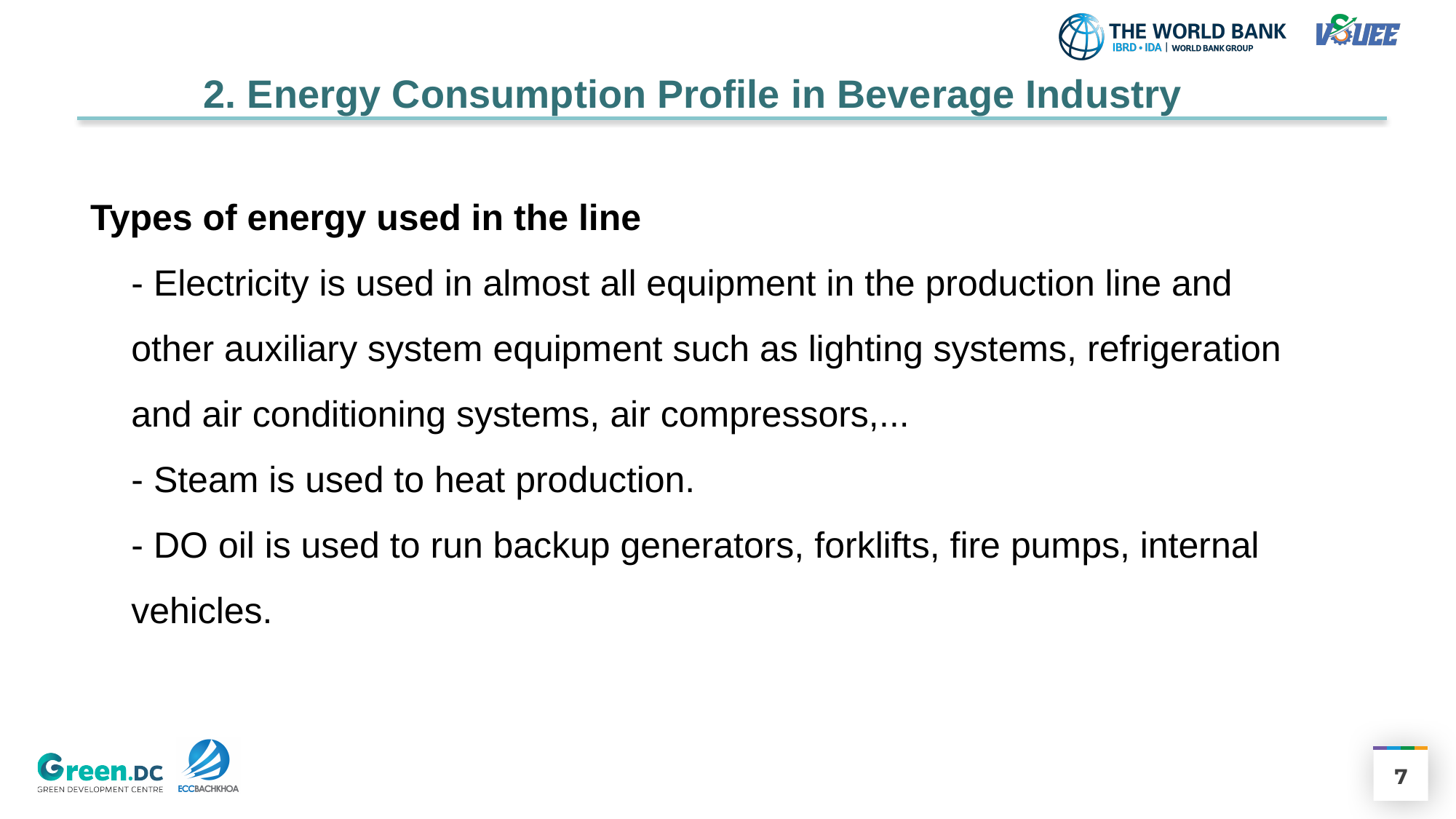

2. Energy Consumption Profile in Beverage Industry
# Types of energy used in the line - Electricity is used in almost all equipment in the production line and other auxiliary system equipment such as lighting systems, refrigeration and air conditioning systems, air compressors,... - Steam is used to heat production. - DO oil is used to run backup generators, forklifts, fire pumps, internal vehicles.